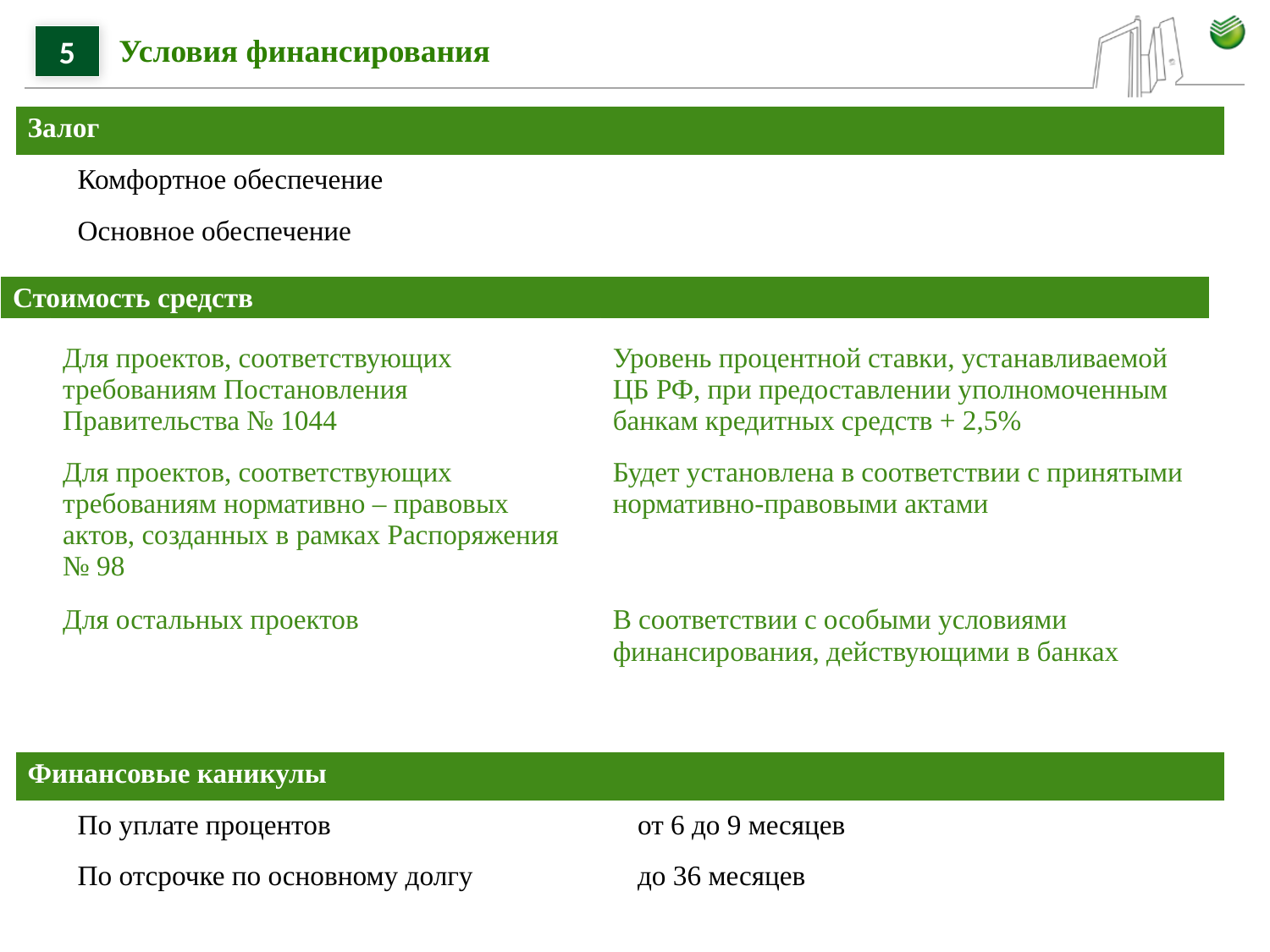

# Условия финансирования
5
| Залог |  |  |
| --- | --- | --- |
|  | Комфортное обеспечение |  |
|  | Основное обеспечение |  |
| Стоимость средств |  |  |
| --- | --- | --- |
|  |  |  |
|  |  |  |
|  | Для проектов, соответствующих требованиям Постановления Правительства № 1044 | Уровень процентной ставки, устанавливаемой ЦБ РФ, при предоставлении уполномоченным банкам кредитных средств + 2,5% |
| --- | --- | --- |
|  | Для проектов, соответствующих требованиям нормативно – правовых актов, созданных в рамках Распоряжения № 98 | Будет установлена в соответствии с принятыми нормативно-правовыми актами |
|  | Для остальных проектов | В соответствии с особыми условиями финансирования, действующими в банках |
| Финансовые каникулы |  |  |
| --- | --- | --- |
|  | По уплате процентов | от 6 до 9 месяцев |
|  | По отсрочке по основному долгу | до 36 месяцев |